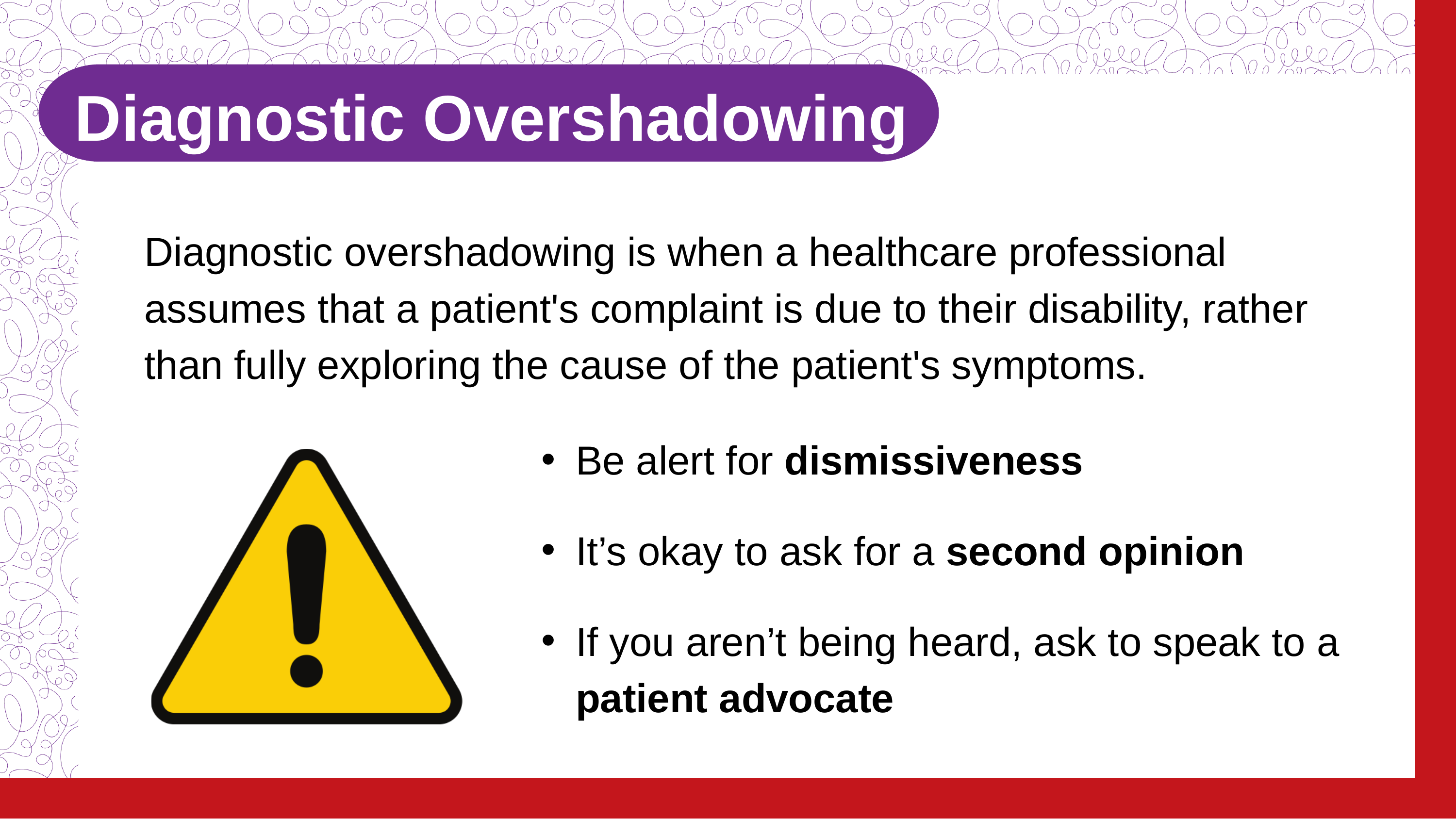

Diagnostic Overshadowing

Diagnostic overshadowing is when a healthcare professional assumes that a patient's complaint is due to their disability, rather than fully exploring the cause of the patient's symptoms.

Be alert for dismissiveness

It’s okay to ask for a second opinion

If you aren’t being heard, ask to speak to a patient advocate